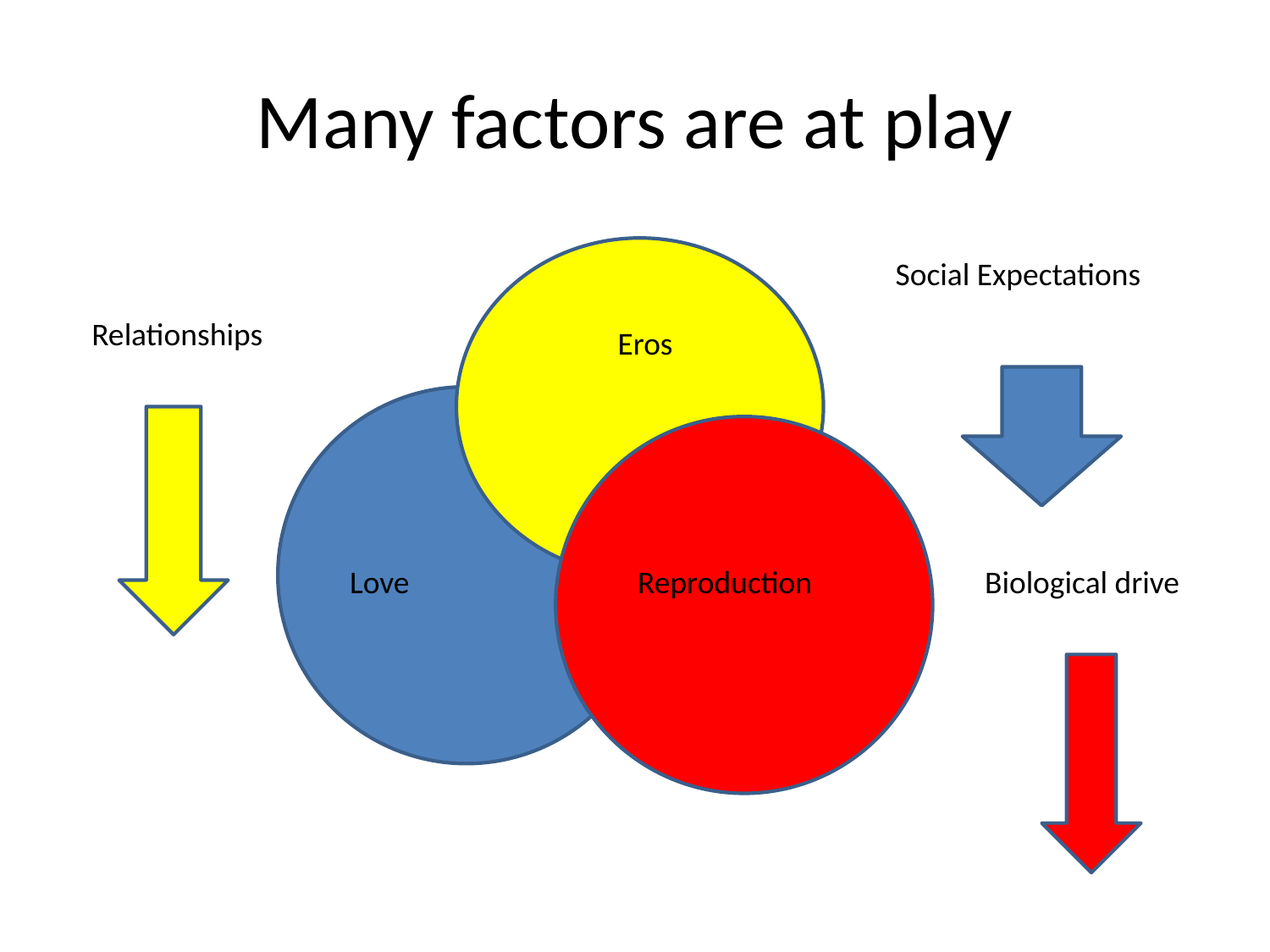

# Many factors are at play

Social Expectations
Relationships
Eros

Love
Biological drive
Reproduction